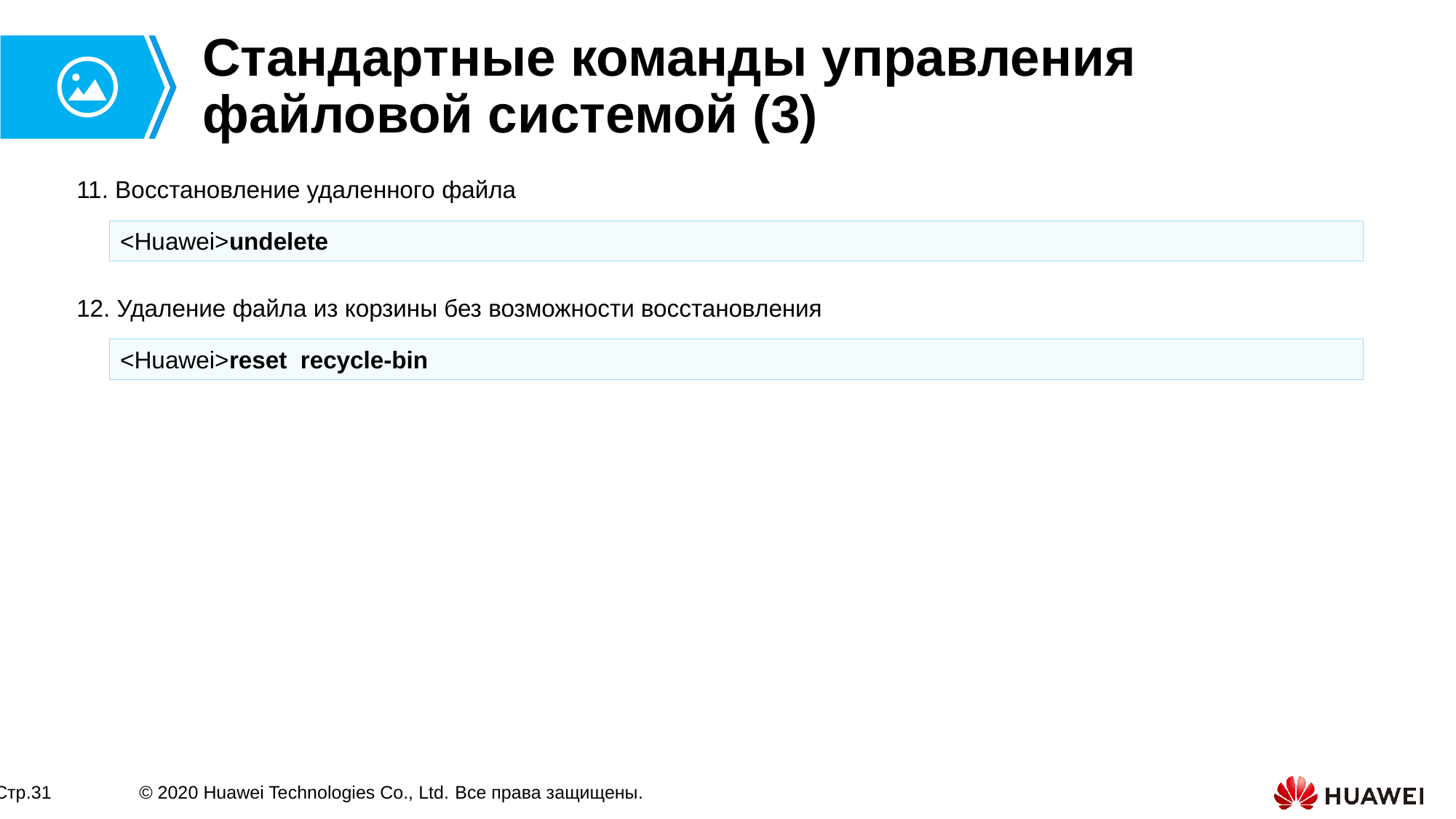

# Стандартные команды управления файловой системой (3)
11. Восстановление удаленного файла
<Huawei>undelete
12. Удаление файла из корзины без возможности восстановления
<Huawei>reset  recycle-bin